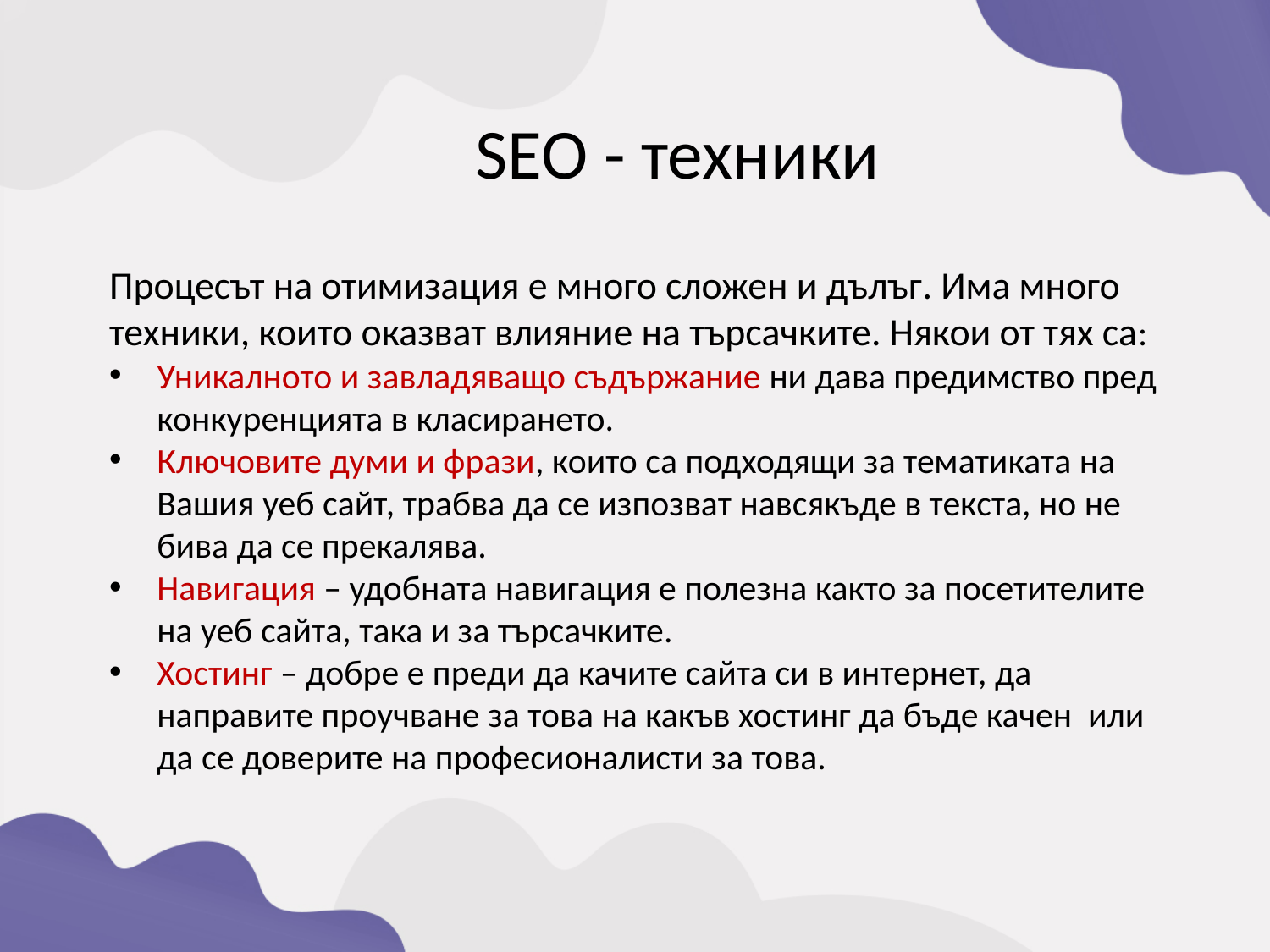

SEO - техники
Процесът на отимизация е много сложен и дълъг. Има много техники, които оказват влияние на търсачките. Някои от тях са:
Уникалното и завладяващо съдържание ни дава предимство пред конкуренцията в класирането.
Ключовите думи и фрази, които са подходящи за тематиката на Вашия уеб сайт, трабва да се изпозват навсякъде в текста, но не бива да се прекалява.
Навигация – удобната навигация е полезна както за посетителите на уеб сайта, така и за търсачките.
Хостинг – добре е преди да качите сайта си в интернет, да направите проучване за това на какъв хостинг да бъде качен  или да се доверите на професионалисти за това.